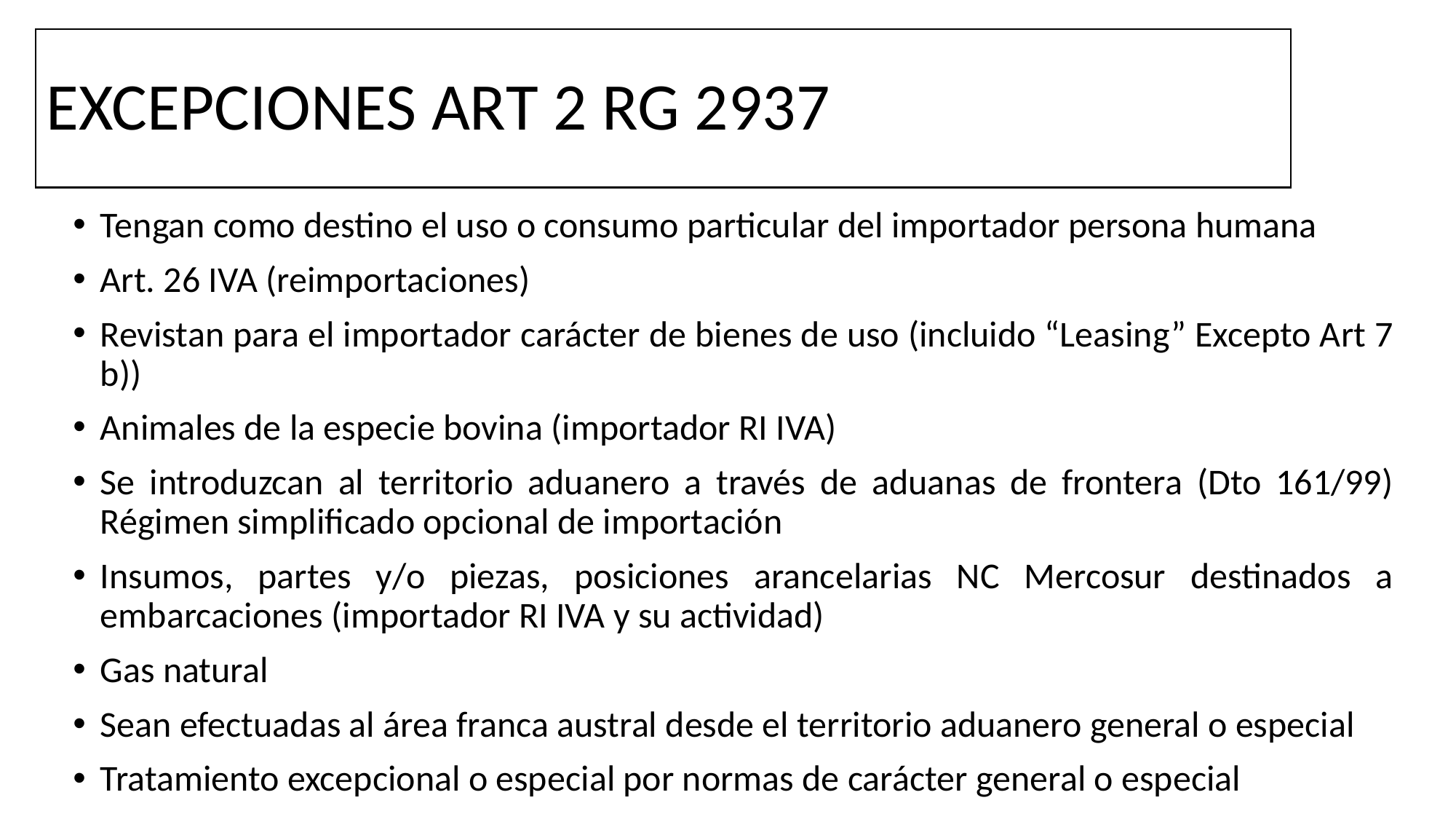

# EXCEPCIONES ART 2 RG 2937
Tengan como destino el uso o consumo particular del importador persona humana
Art. 26 IVA (reimportaciones)
Revistan para el importador carácter de bienes de uso (incluido “Leasing” Excepto Art 7 b))
Animales de la especie bovina (importador RI IVA)
Se introduzcan al territorio aduanero a través de aduanas de frontera (Dto 161/99) Régimen simplificado opcional de importación
Insumos, partes y/o piezas, posiciones arancelarias NC Mercosur destinados a embarcaciones (importador RI IVA y su actividad)
Gas natural
Sean efectuadas al área franca austral desde el territorio aduanero general o especial
Tratamiento excepcional o especial por normas de carácter general o especial